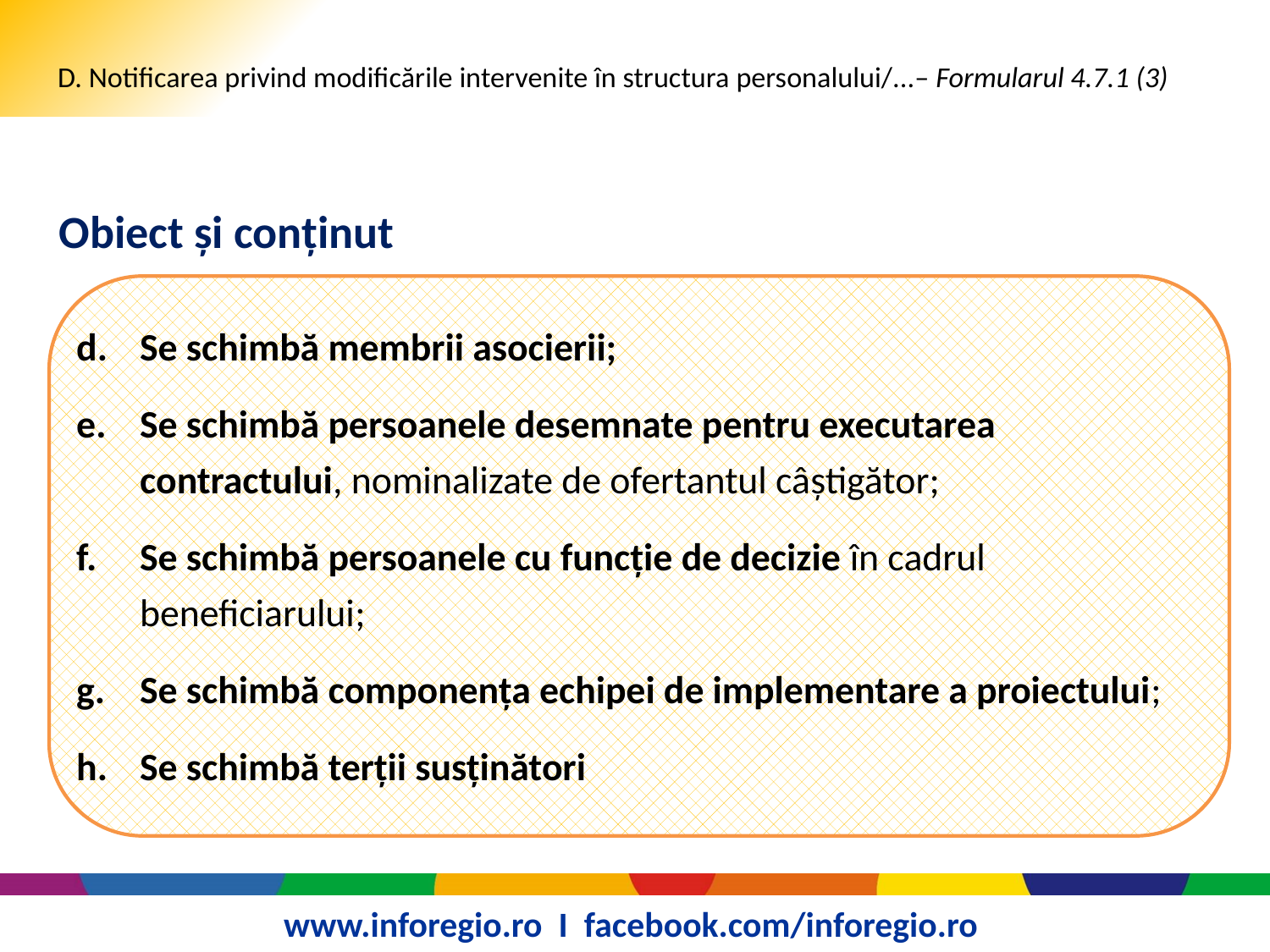

# D. Notificarea privind modificările intervenite în structura personalului/...– Formularul 4.7.1 (3)
Obiect și conținut

Se schimbă membrii asocierii;
Se schimbă persoanele desemnate pentru executarea contractului, nominalizate de ofertantul câștigător;
Se schimbă persoanele cu funcție de decizie în cadrul beneficiarului;
Se schimbă componența echipei de implementare a proiectului;
Se schimbă terții susținători